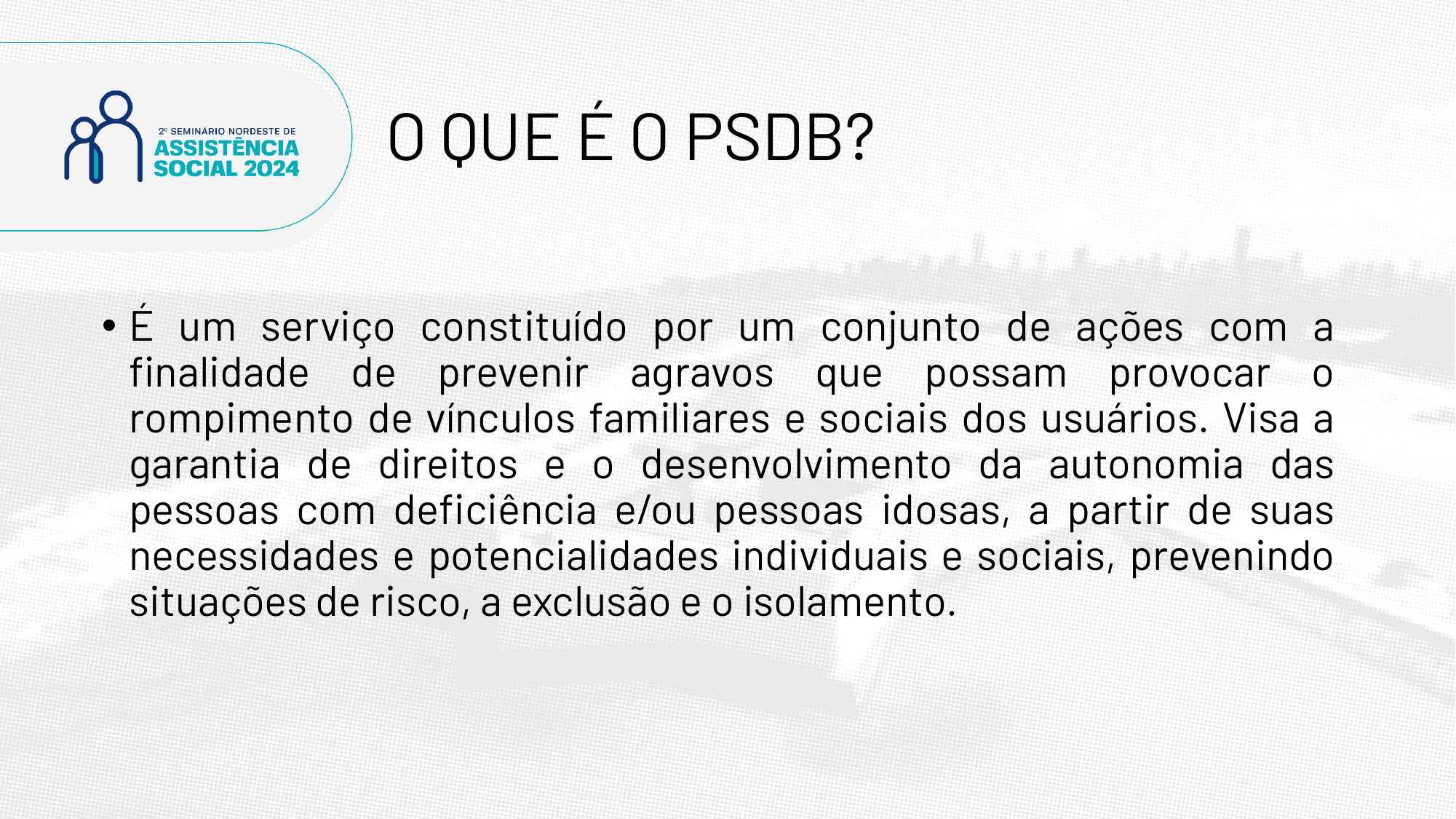

# O QUE É O PSDB?
É um serviço constituído por um conjunto de ações com a finalidade de prevenir agravos que possam provocar o rompimento de vínculos familiares e sociais dos usuários. Visa a garantia de direitos e o desenvolvimento da autonomia das pessoas com deficiência e/ou pessoas idosas, a partir de suas necessidades e potencialidades individuais e sociais, prevenindo situações de risco, a exclusão e o isolamento.